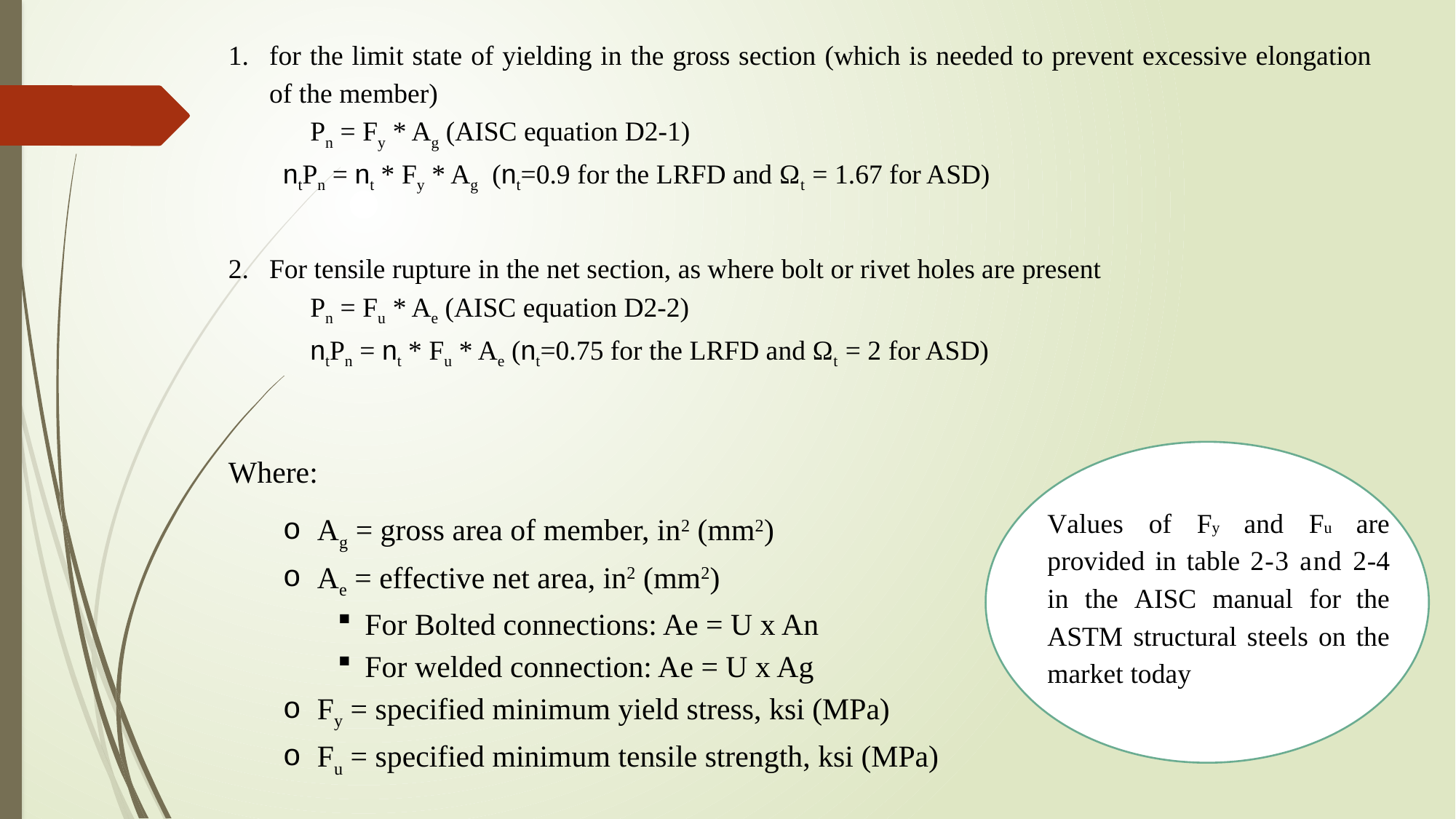

for the limit state of yielding in the gross section (which is needed to prevent excessive elongation of the member)
Pn = Fy * Ag (AISC equation D2-1)
ntPn = nt * Fy * Ag  (nt=0.9 for the LRFD and Ωt = 1.67 for ASD)

For tensile rupture in the net section, as where bolt or rivet holes are present
Pn = Fu * Ae (AISC equation D2-2)
ntPn = nt * Fu * Ae (nt=0.75 for the LRFD and Ωt = 2 for ASD)
Where:
Ag = gross area of member, in2 (mm2)
Ae = effective net area, in2 (mm2)
For Bolted connections: Ae = U x An
For welded connection: Ae = U x Ag
Fy = specified minimum yield stress, ksi (MPa)
Fu = specified minimum tensile strength, ksi (MPa)

Values of Fy and Fu are provided in table 2-3 and 2-4 in the AISC manual for the ASTM structural steels on the market today